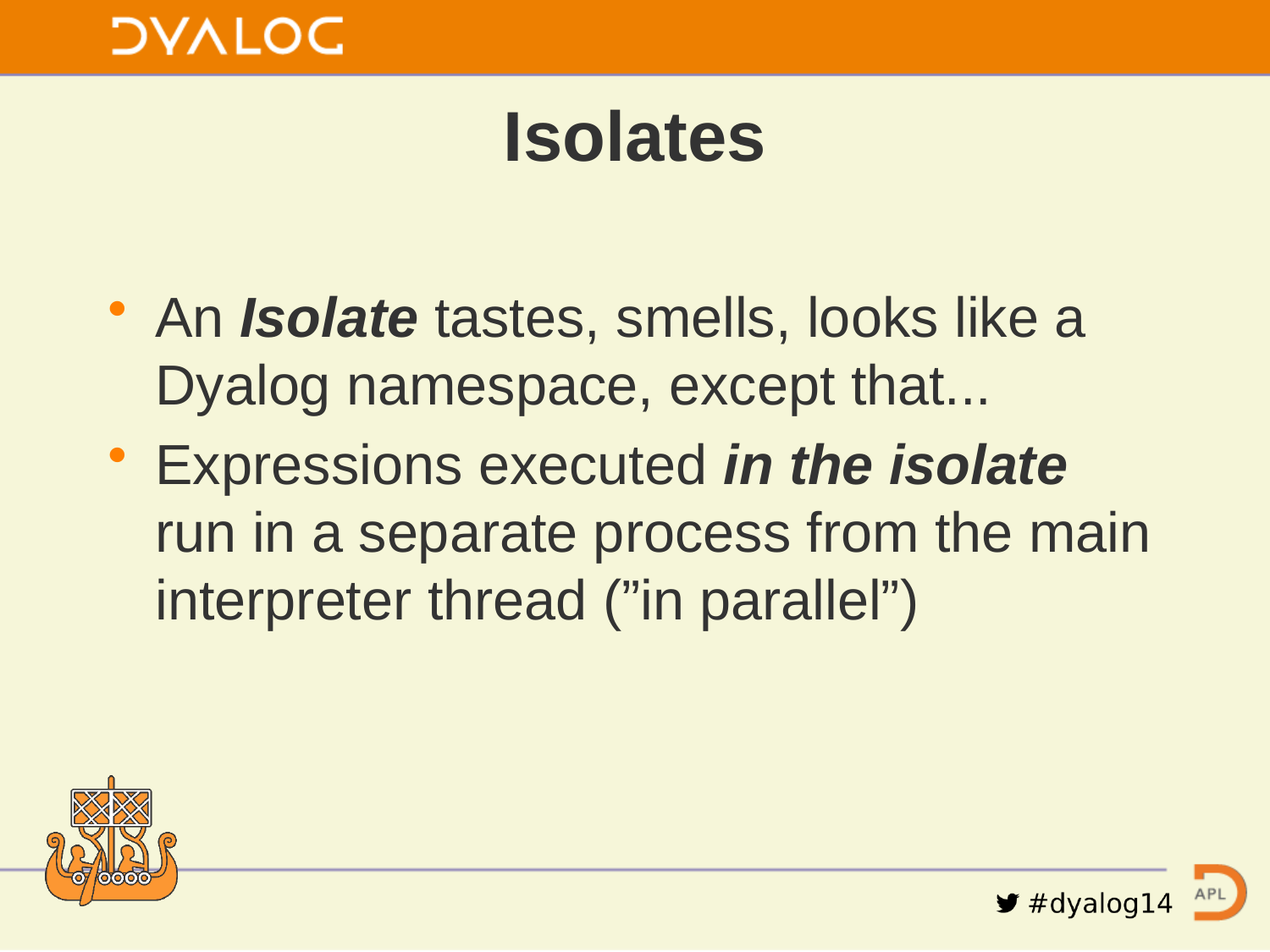

# Isolates
An Isolate tastes, smells, looks like a Dyalog namespace, except that...
Expressions executed in the isolate run in a separate process from the main interpreter thread (”in parallel”)